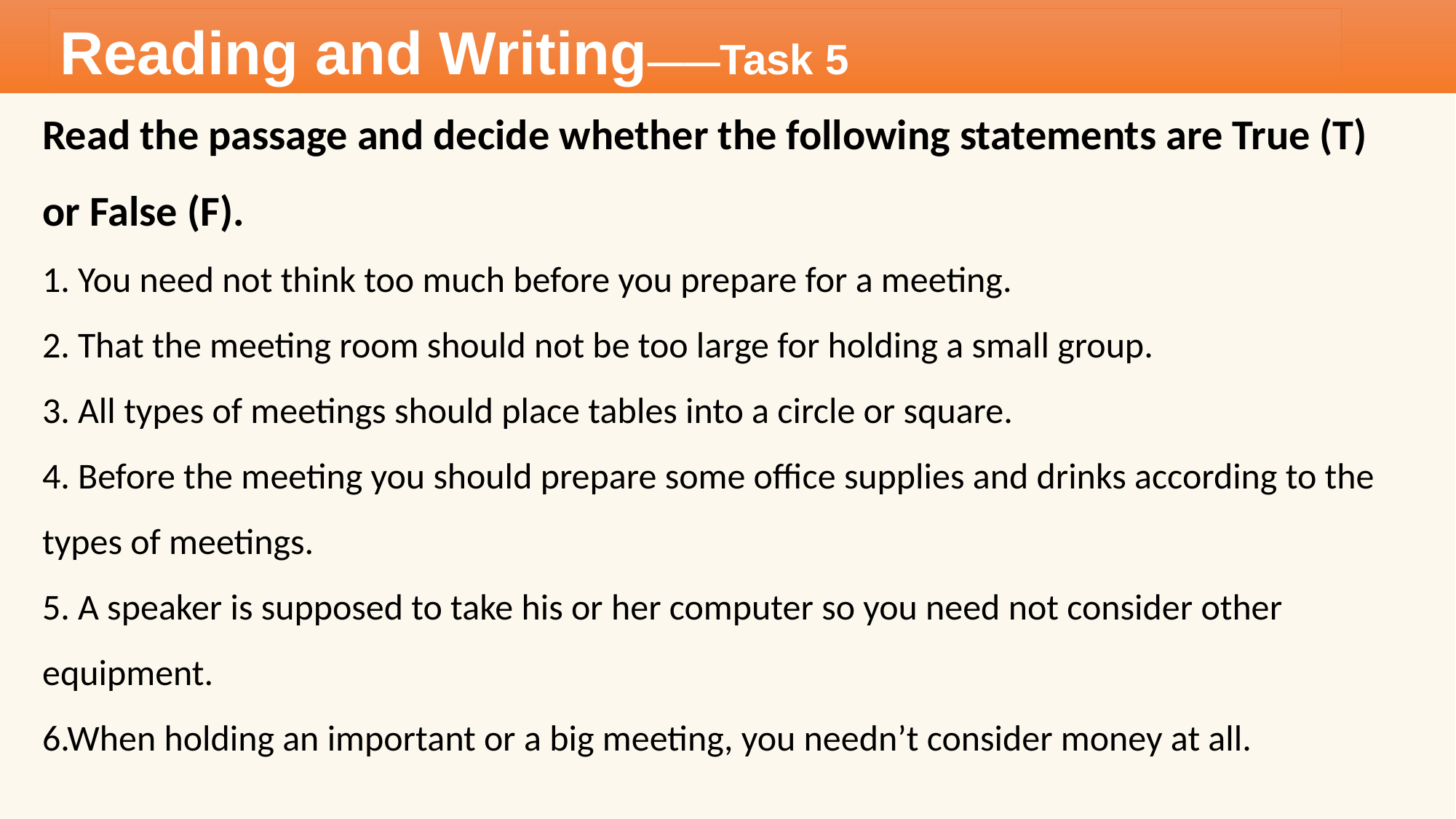

Reading and Writing——Task 5
Read the passage and decide whether the following statements are True (T) or False (F).
1. You need not think too much before you prepare for a meeting.
2. That the meeting room should not be too large for holding a small group.
3. All types of meetings should place tables into a circle or square.
4. Before the meeting you should prepare some office supplies and drinks according to the types of meetings.
5. A speaker is supposed to take his or her computer so you need not consider other equipment.
6.When holding an important or a big meeting, you needn’t consider money at all.